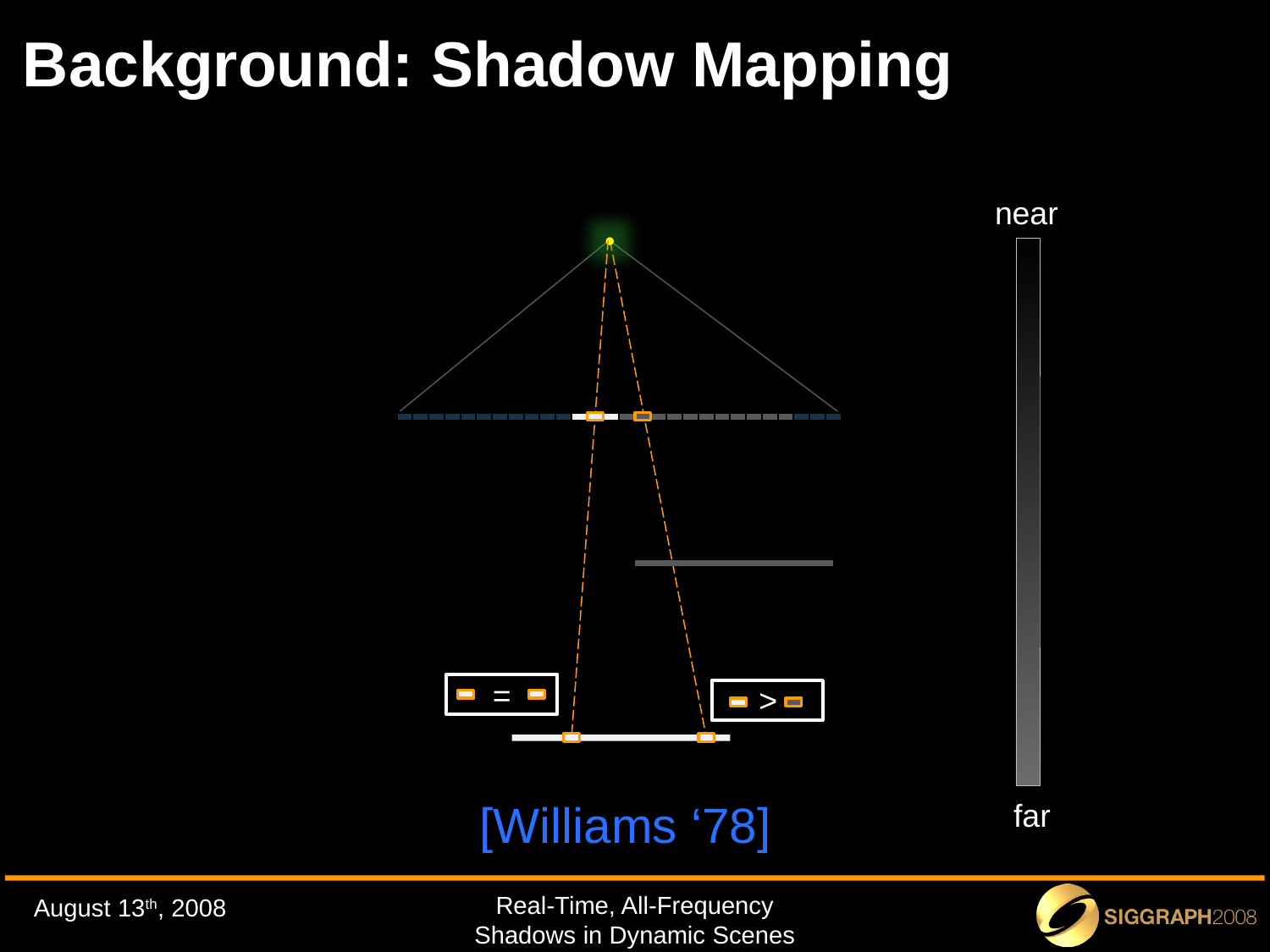

# Background: Shadow Mapping
near

 =

>

[Williams ‘78]
far